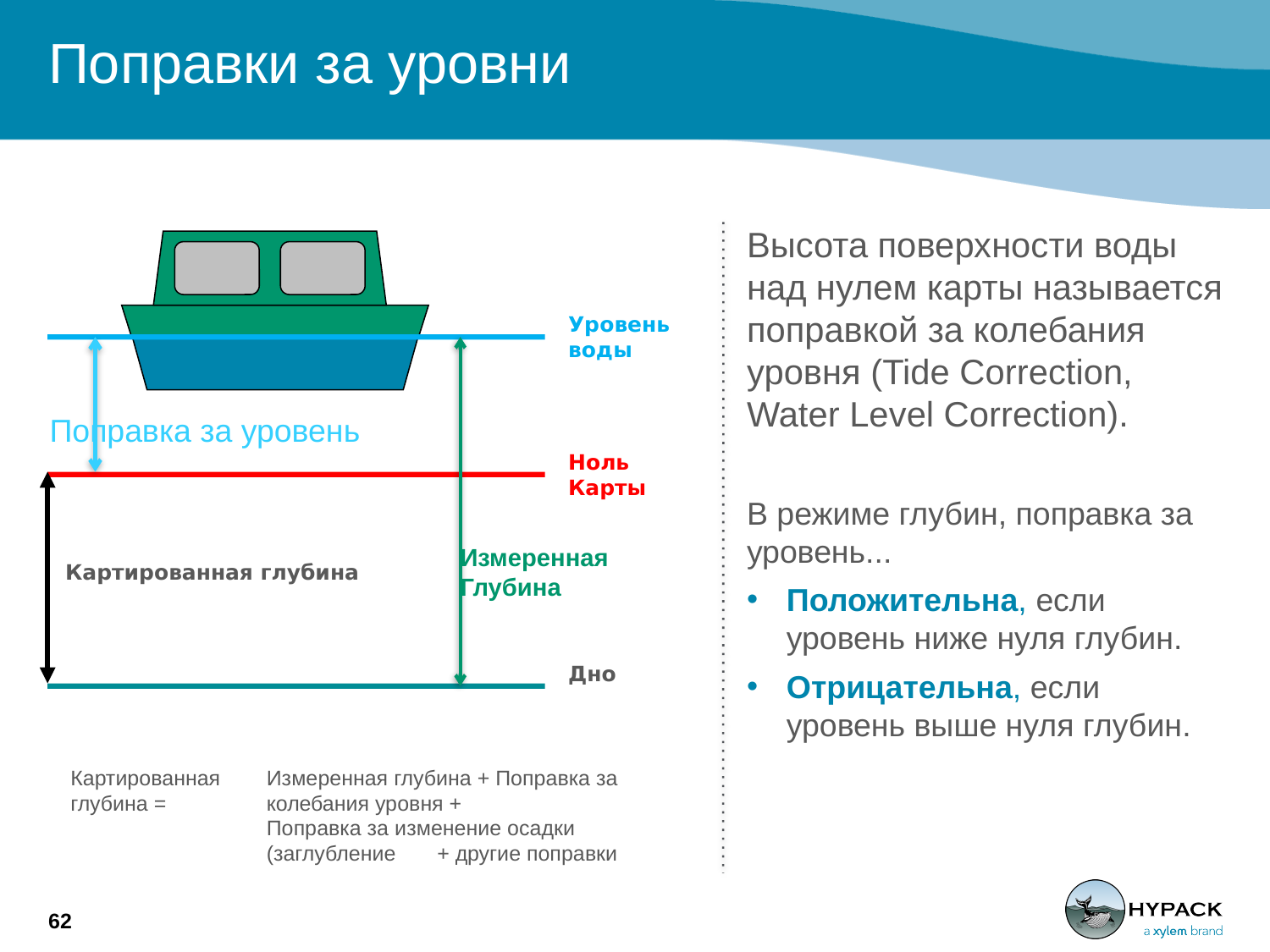

# Поправки за уровни
Высота поверхности воды над нулем карты называется поправкой за колебания уровня (Tide Correction, Water Level Correction).

В режиме глубин, поправка за уровень...
Положительна, если уровень ниже нуля глубин.
Отрицательна, если уровень выше нуля глубин.

Уровень воды

Ноль Карты

Картированная глубина
Дно

Поправка за уровень
Измеренная
Глубина
Картированная глубина =
Измеренная глубина + Поправка за колебания уровня +
Поправка за изменение осадки (заглубление       + другие поправки
62